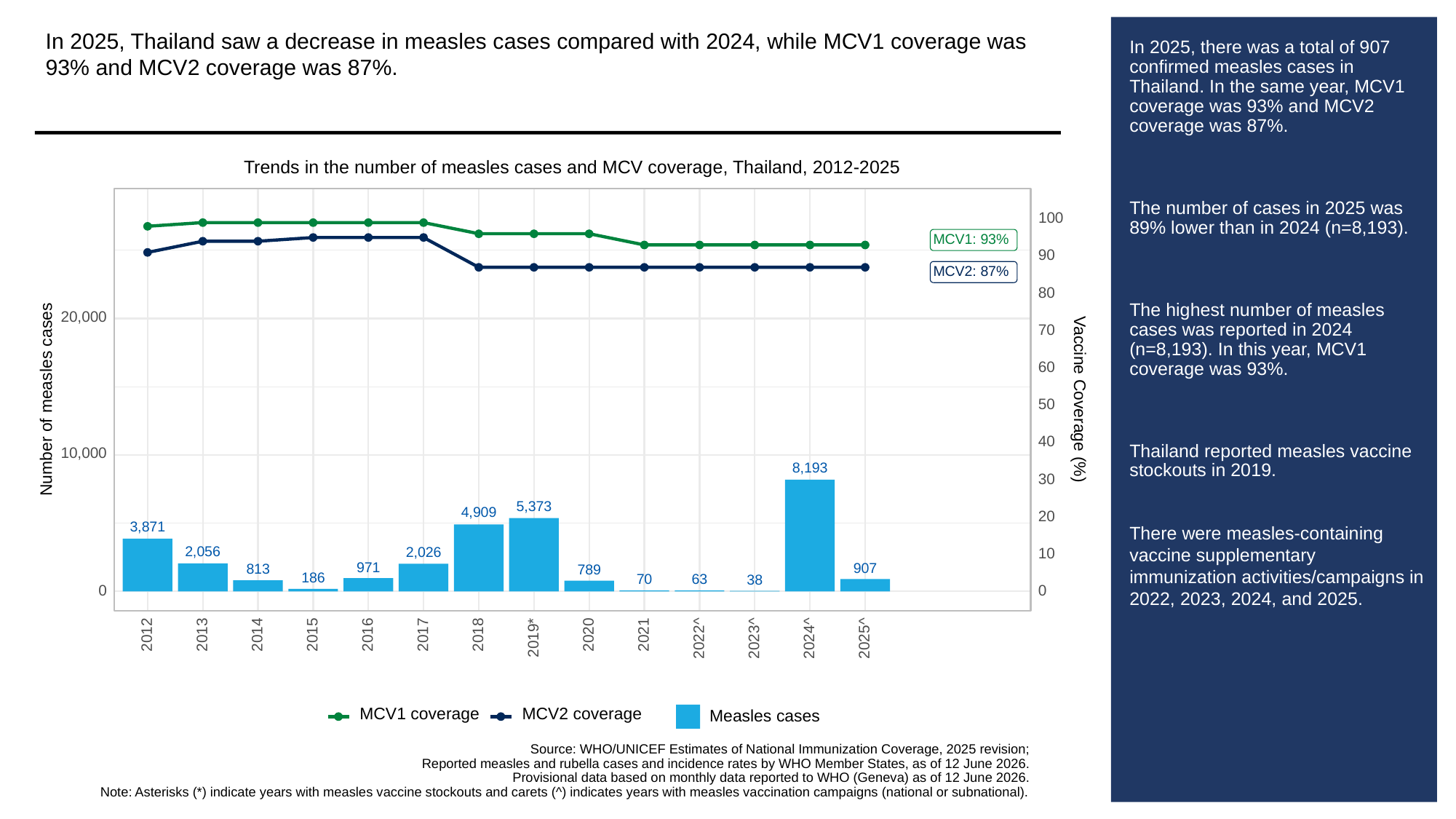

In 2025, Thailand saw a decrease in measles cases compared with 2024, while MCV1 coverage was 93% and MCV2 coverage was 87%.
# In 2025, there was a total of 907 confirmed measles cases in Thailand. In the same year, MCV1 coverage was 93% and MCV2 coverage was 87%.

The number of cases in 2025 was 89% lower than in 2024 (n=8,193).

The highest number of measles cases was reported in 2024 (n=8,193). In this year, MCV1 coverage was 93%.

Thailand reported measles vaccine stockouts in 2019.

There were measles-containing vaccine supplementary immunization activities/campaigns in 2022, 2023, 2024, and 2025.

Trends in the number of measles cases and MCV coverage, Thailand, 2012-2025

100

MCV1: 93%

90

MCV2: 87%

80
20,000

70
60

Vaccine Coverage (%)
Number of measles cases
50
40
10,000

8,193
30

5,373
4,909
20

3,871

2,056
2,026
10
971

907

813
789
186
70
63
38

0
0

2013
2012
2014
2015
2016
2017
2018
2020
2021
2019*
2023^
2022^
2024^
2025^

MCV1 coverage
MCV2 coverage
Measles cases

Source: WHO/UNICEF Estimates of National Immunization Coverage, 2025 revision;
Reported measles and rubella cases and incidence rates by WHO Member States, as of 12 June 2026.
Provisional data based on monthly data reported to WHO (Geneva) as of 12 June 2026.
Note: Asterisks (*) indicate years with measles vaccine stockouts and carets (^) indicates years with measles vaccination campaigns (national or subnational).